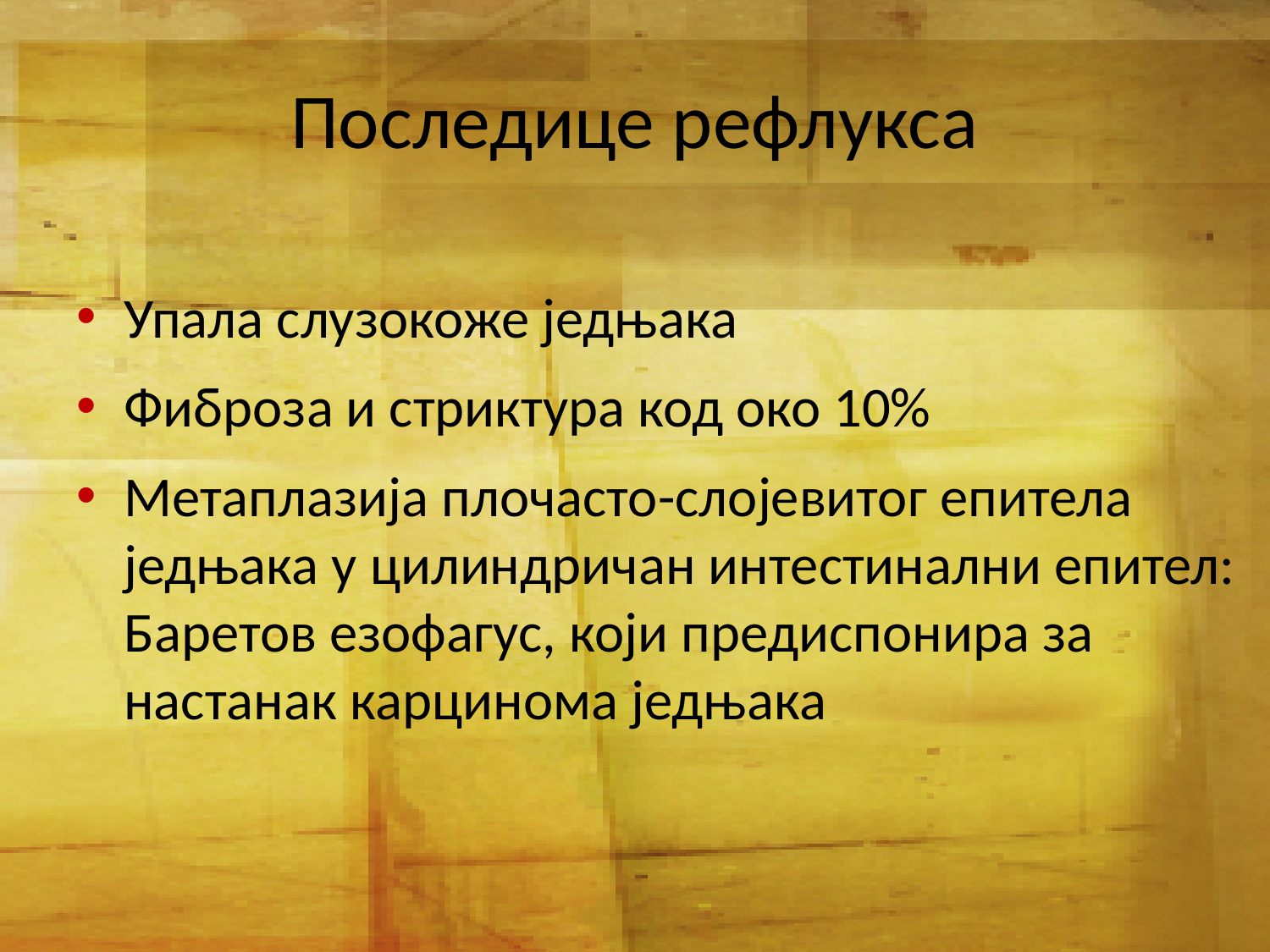

# Последице рефлукса
Упала слузокоже једњака
Фиброза и стриктура код око 10%
Метаплазија плочасто-слојевитог епитела једњака у цилиндричан интестинални епител: Баретов езофагус, који предиспонира за настанак карцинома једњака